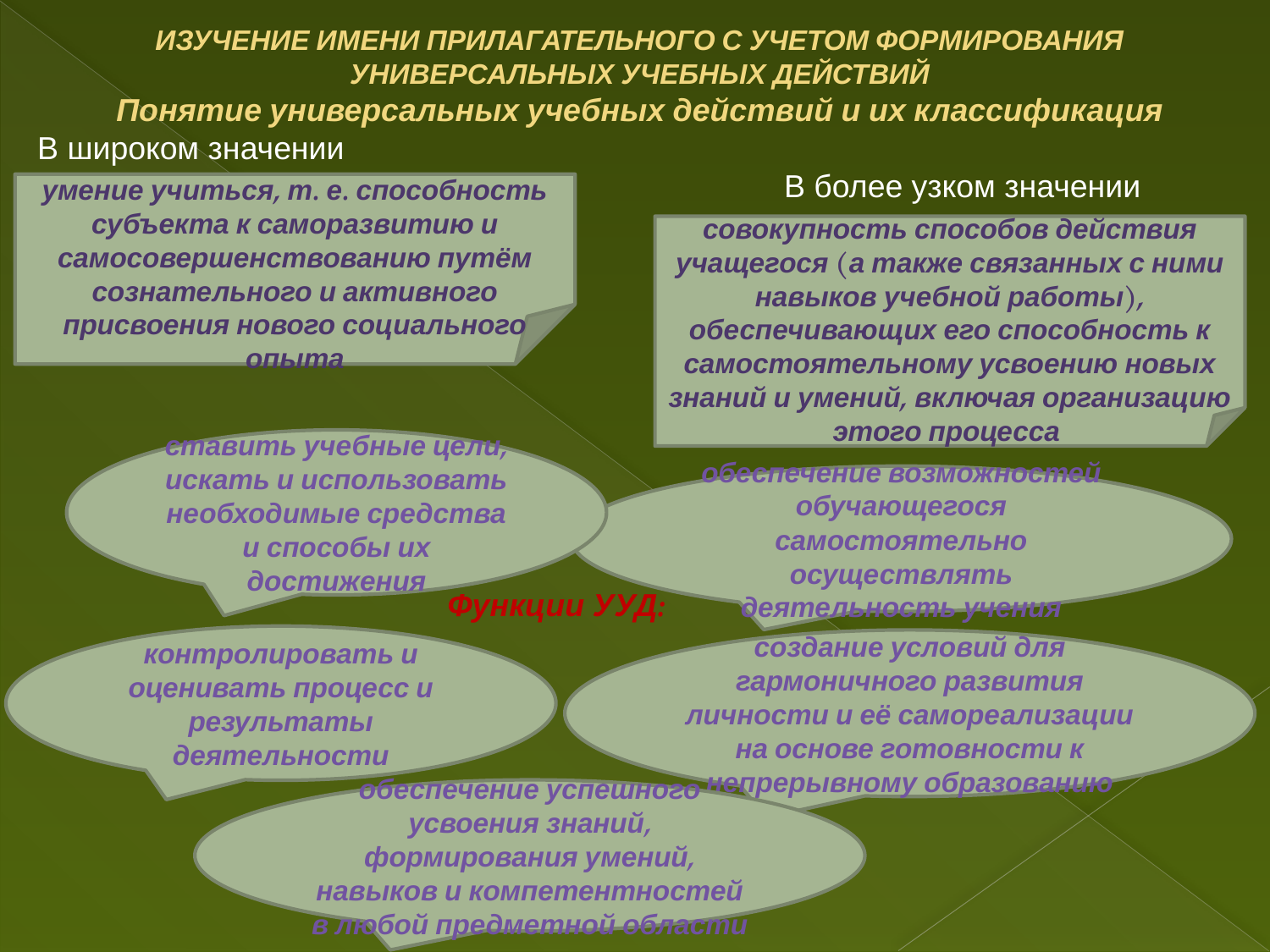

ИЗУЧЕНИЕ ИМЕНИ ПРИЛАГАТЕЛЬНОГО С УЧЕТОМ ФОРМИРОВАНИЯ УНИВЕРСАЛЬНЫХ УЧЕБНЫХ ДЕЙСТВИЙ
Понятие универсальных учебных действий и их классификация
В широком значении
                                                                                    В более узком значении

                                                   Функции УУД:

умение учиться, т. е. способность субъекта к саморазвитию и самосовершенствованию путём сознательного и активного присвоения нового социального опыта

совокупность способов действия учащегося (а также связанных с ними навыков учебной работы), обеспечивающих его способность к самостоятельному усвоению новых знаний и умений, включая организацию этого процесса
ставить учебные цели, искать и использовать необходимые средства и способы их достижения
обеспечение возможностей обучающегося самостоятельно осуществлять деятельность учения
контролировать и оценивать процесс и результаты деятельности
создание условий для гармоничного развития личности и её самореализации на основе готовности к непрерывному образованию
обеспечение успешного усвоения знаний, формирования умений, навыков и компетентностей в любой предметной области